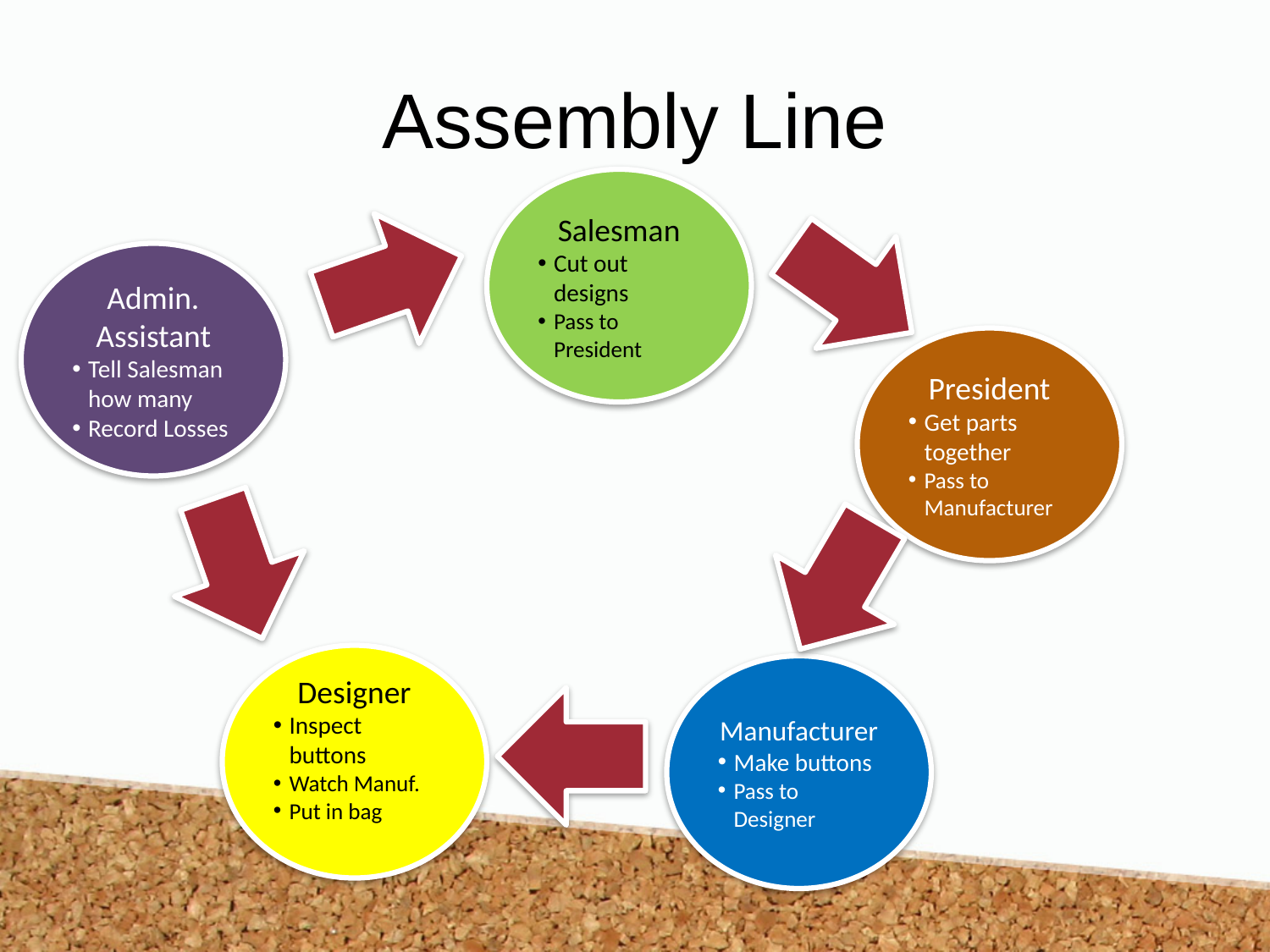

# Assembly Line
Salesman
Cut out designs
Pass to President

Admin. Assistant
Tell Salesman how many
Record Losses
President
Get parts together
Pass to Manufacturer

Designer
Inspect buttons
Watch Manuf.
Put in bag

Manufacturer
Make buttons
Pass to Designer